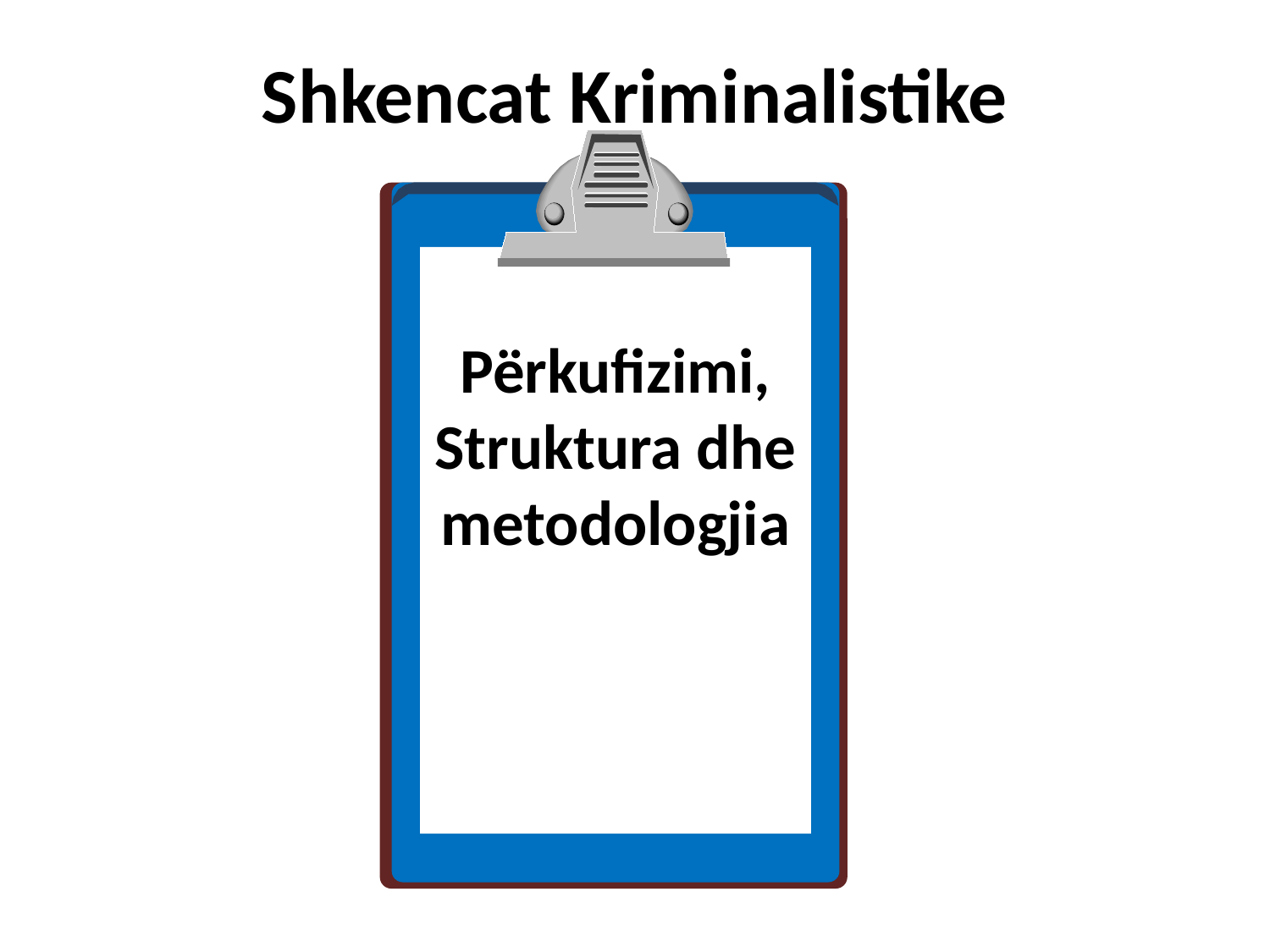

# Shkencat Kriminalistike

Përkufizimi,
Struktura dhe metodologjia